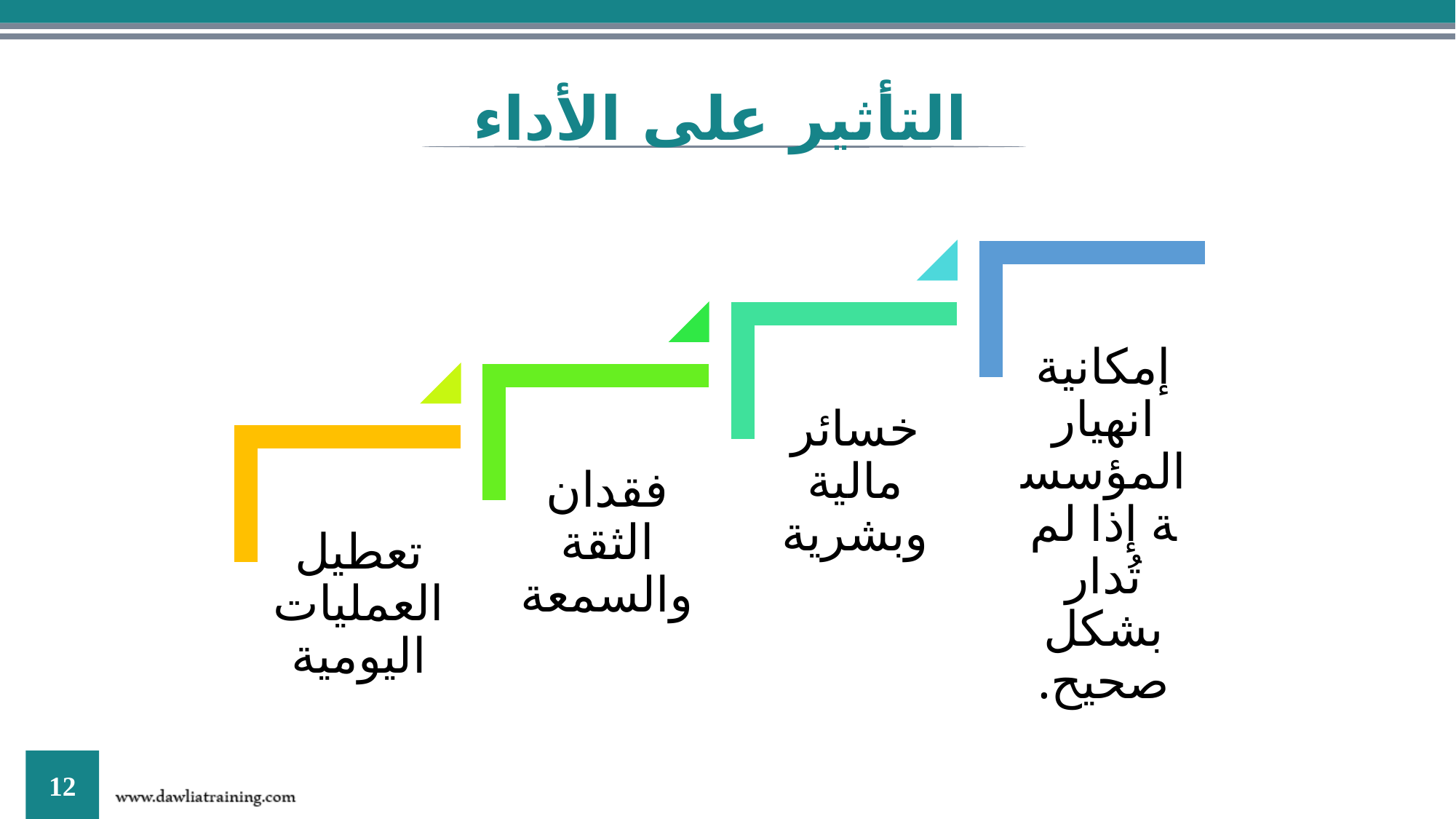

التأثير على الأداء
تعطيل العمليات اليومية
فقدان الثقة والسمعة
خسائر مالية وبشرية
إمكانية انهيار المؤسسة إذا لم تُدار بشكل صحيح.